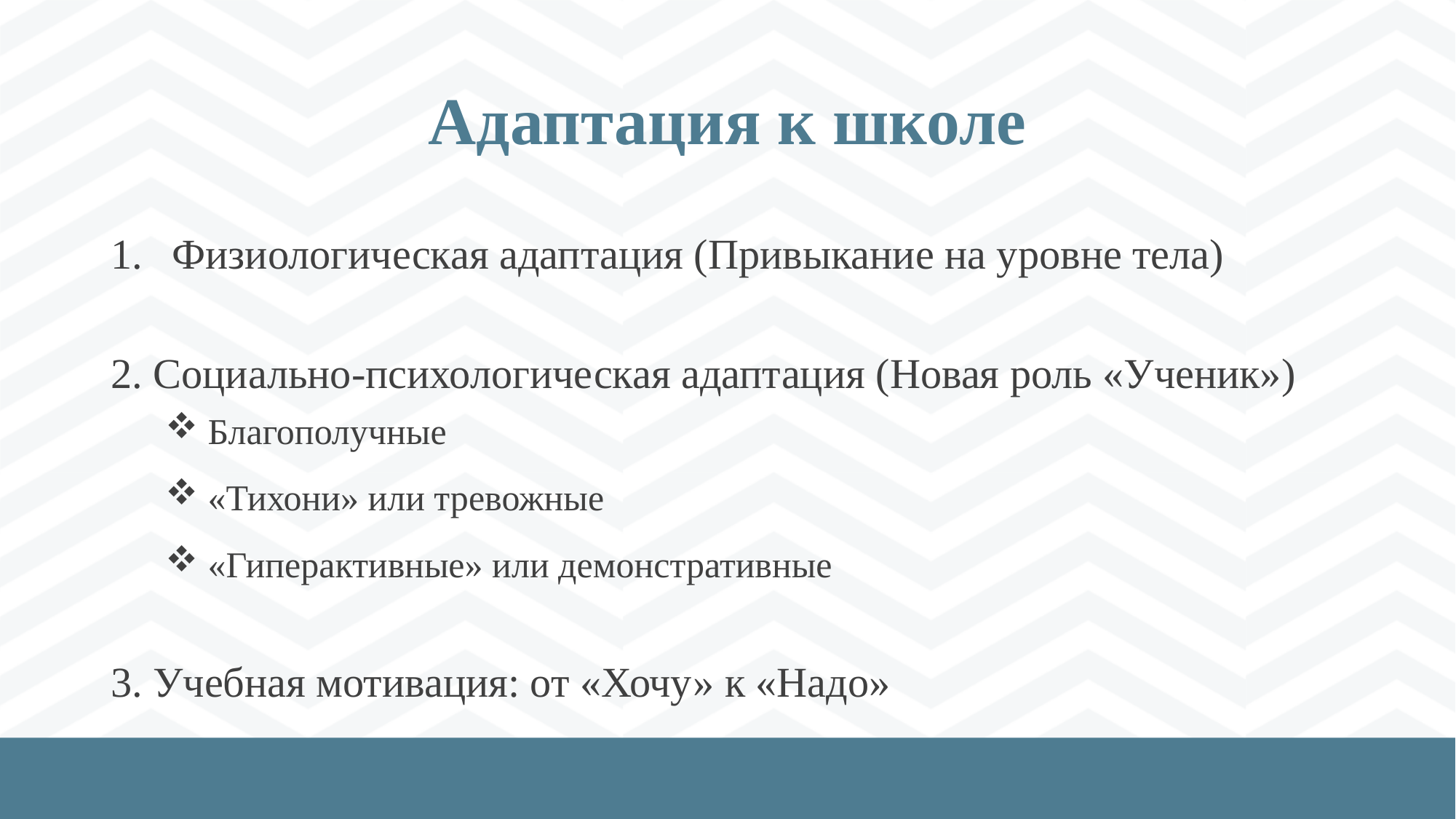

# Адаптация к школе
Физиологическая адаптация (Привыкание на уровне тела)

2. Социально-психологическая адаптация (Новая роль «Ученик»)
 Благополучные
 «Тихони» или тревожные
 «Гиперактивные» или демонстративные

3. Учебная мотивация: от «Хочу» к «Надо»